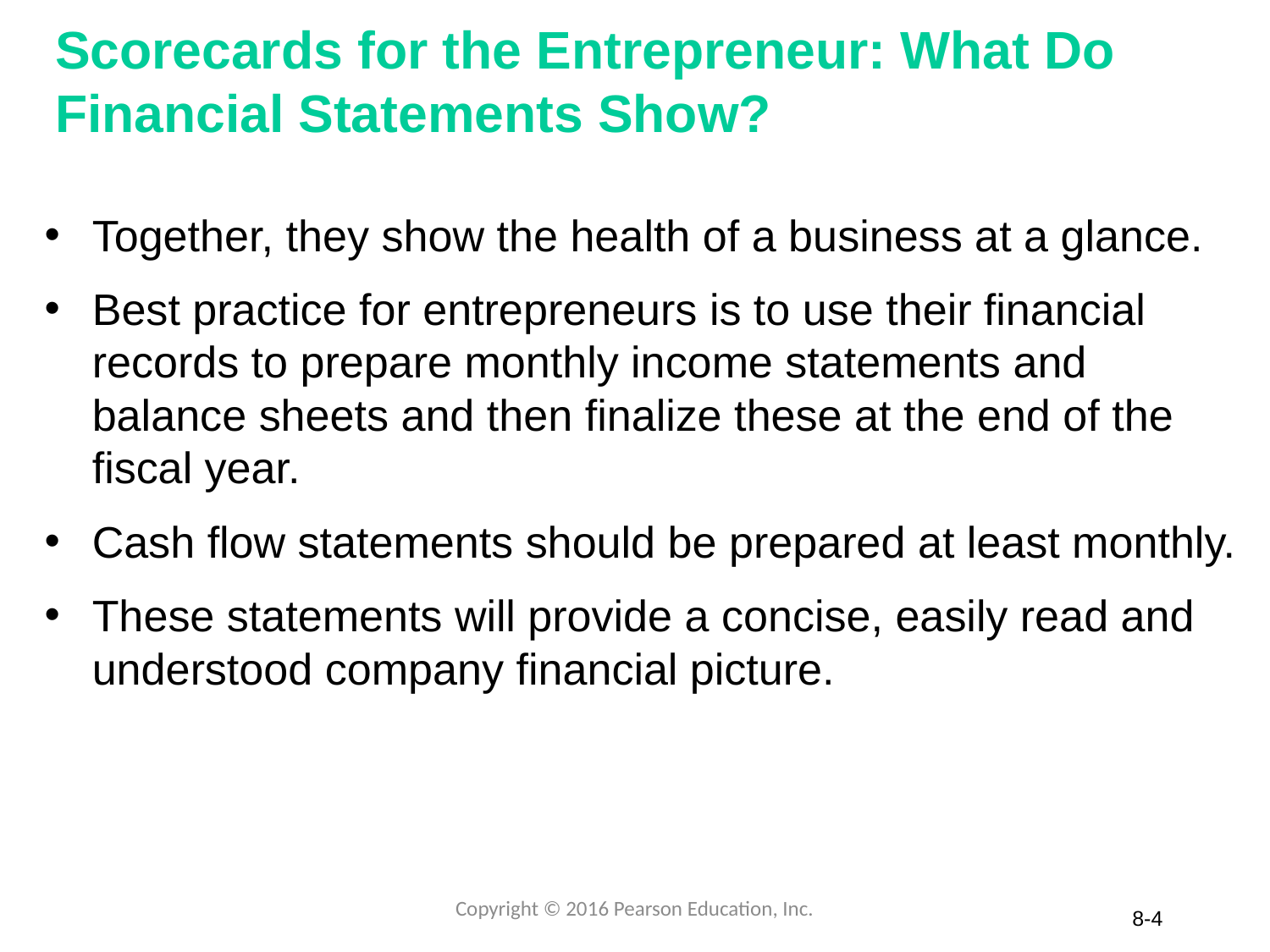

# Scorecards for the Entrepreneur: What Do Financial Statements Show?
Together, they show the health of a business at a glance.

Best practice for entrepreneurs is to use their financial records to prepare monthly income statements and balance sheets and then finalize these at the end of the fiscal year.

Cash flow statements should be prepared at least monthly.

These statements will provide a concise, easily read and understood company financial picture.
Copyright © 2016 Pearson Education, Inc.